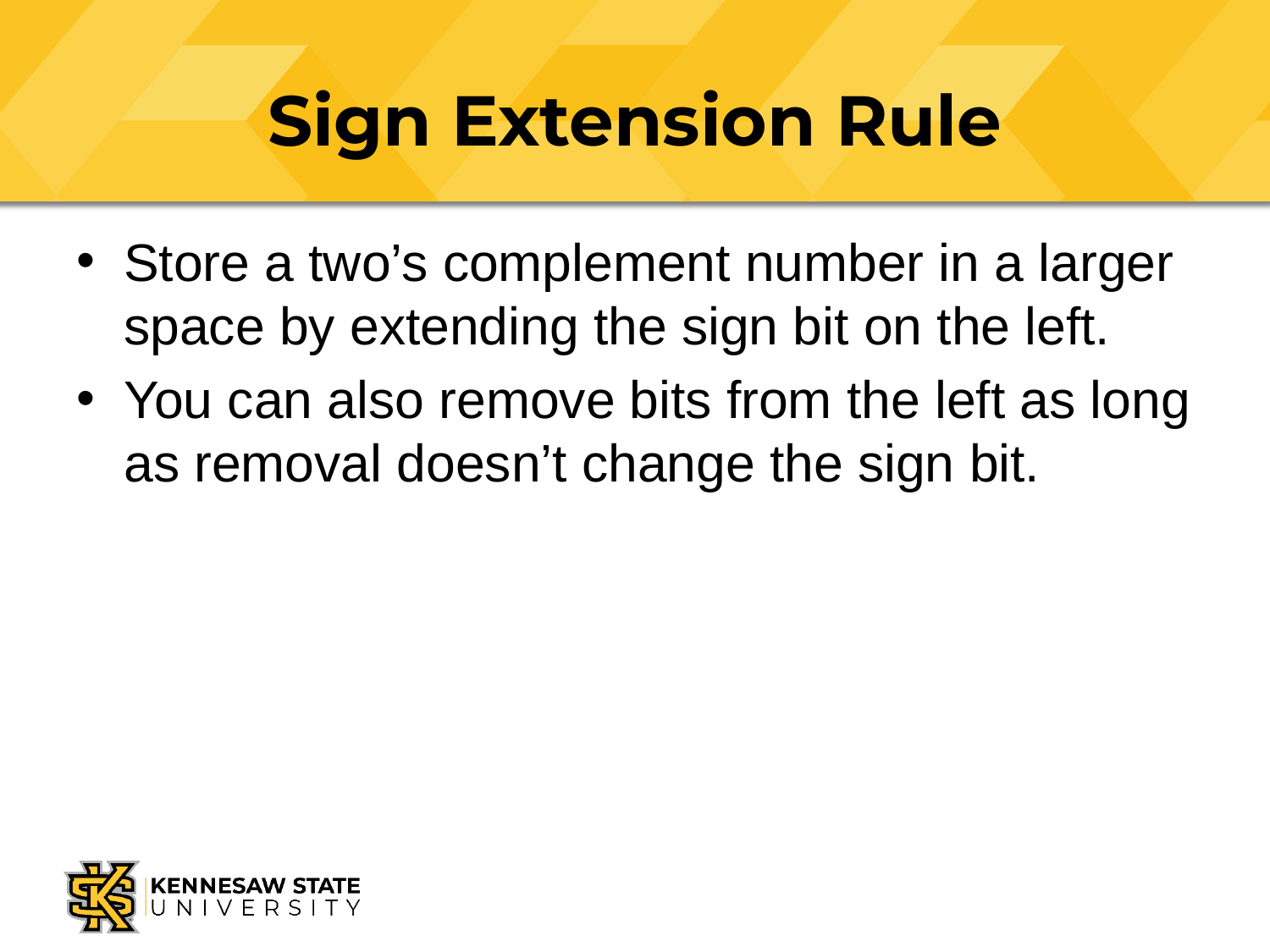

# Sign Extension Rule
Store a two’s complement number in a larger space by extending the sign bit on the left.
You can also remove bits from the left as long as removal doesn’t change the sign bit.